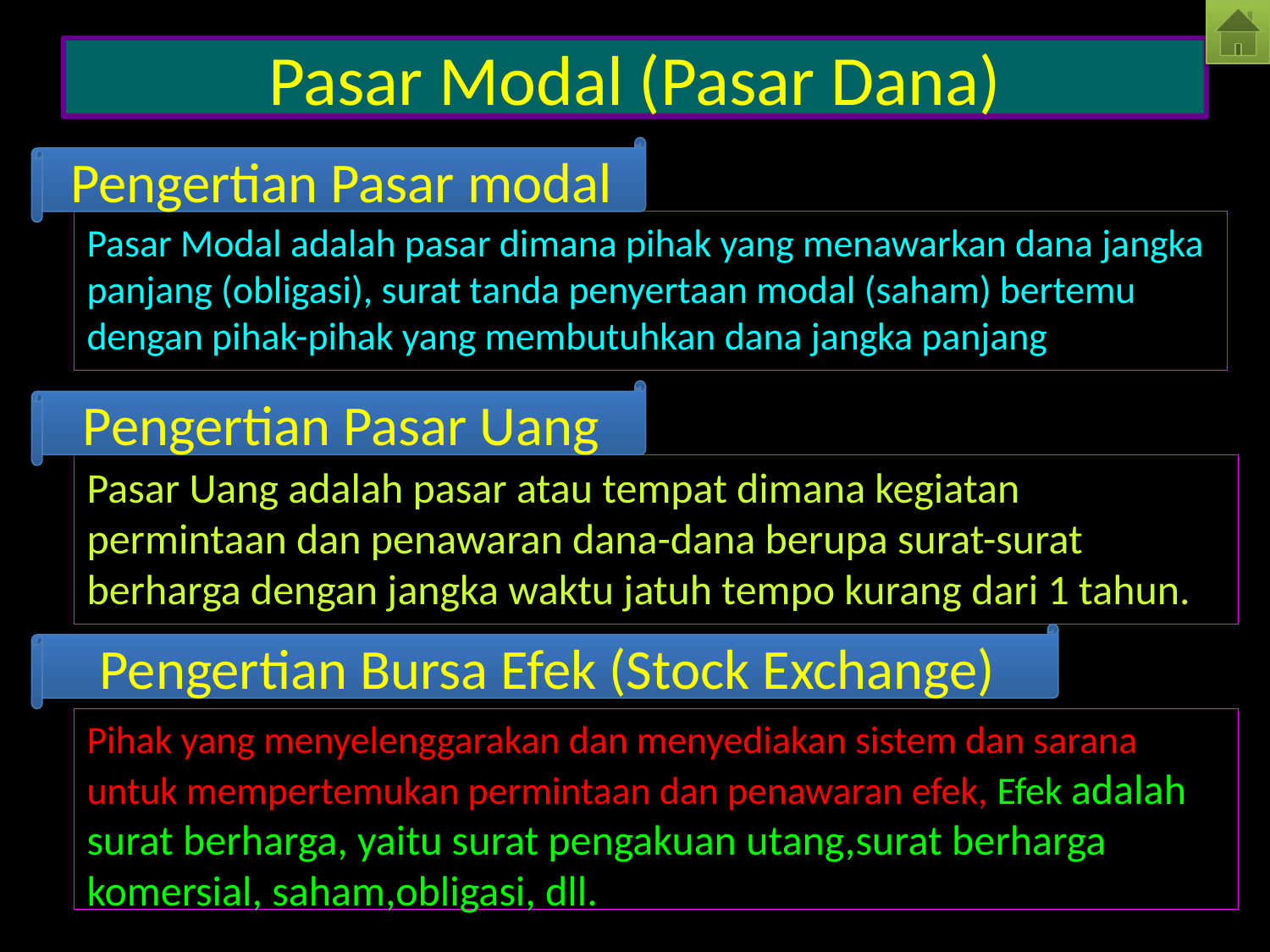

Pasar Modal (Pasar Dana)
Pengertian Pasar modal
Pasar Modal adalah pasar dimana pihak yang menawarkan dana jangka panjang (obligasi), surat tanda penyertaan modal (saham) bertemu dengan pihak-pihak yang membutuhkan dana jangka panjang
Pengertian Pasar Uang
Pasar Uang adalah pasar atau tempat dimana kegiatan permintaan dan penawaran dana-dana berupa surat-surat berharga dengan jangka waktu jatuh tempo kurang dari 1 tahun.

Pengertian Bursa Efek (Stock Exchange)
Pihak yang menyelenggarakan dan menyediakan sistem dan sarana untuk mempertemukan permintaan dan penawaran efek, Efek adalah surat berharga, yaitu surat pengakuan utang,surat berharga komersial, saham,obligasi, dll.